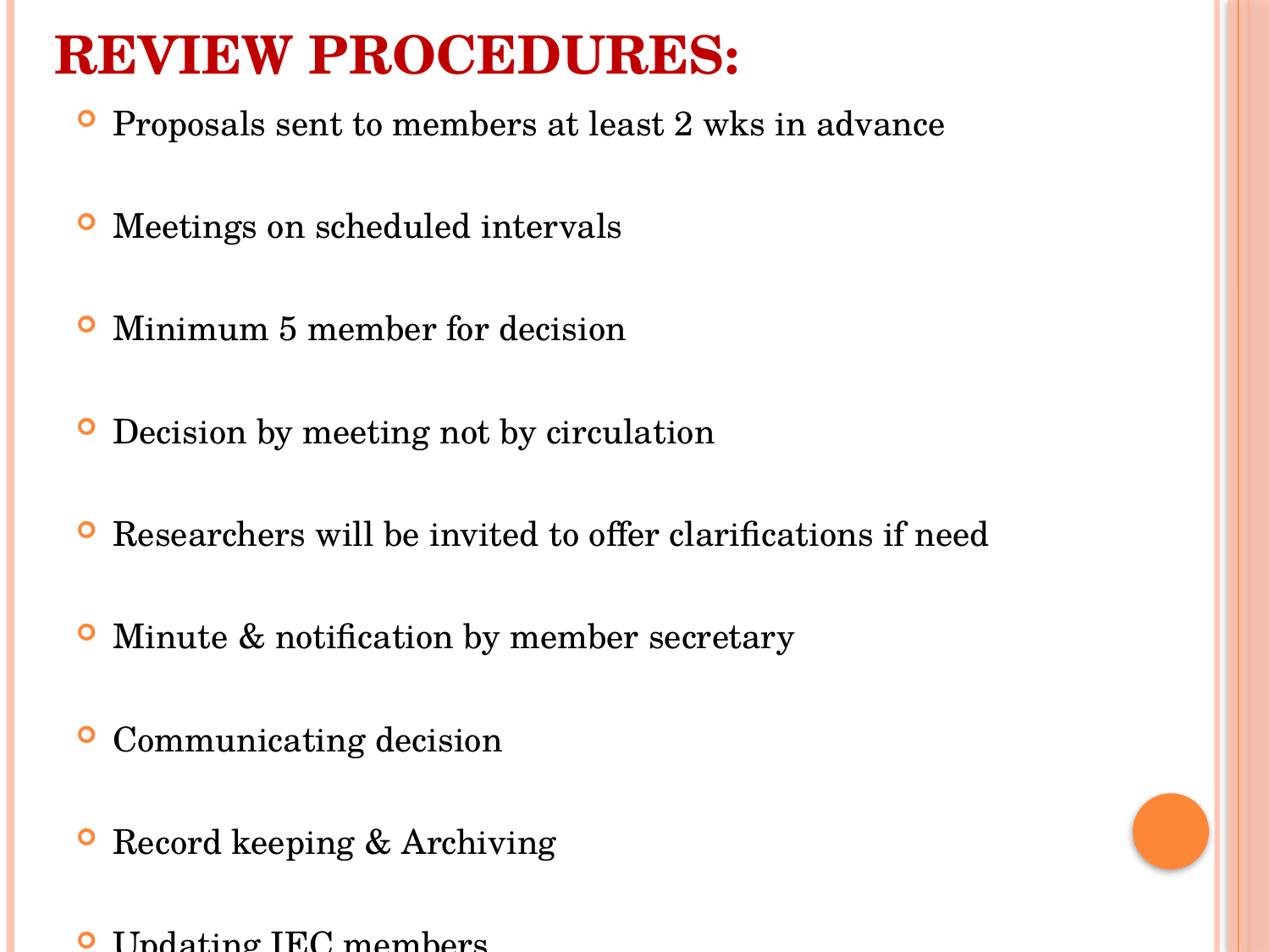

# Review procedures:
Proposals sent to members at least 2 wks in advance

Meetings on scheduled intervals

Minimum 5 member for decision

Decision by meeting not by circulation

Researchers will be invited to offer clarifications if need

Minute & notification by member secretary

Communicating decision

Record keeping & Archiving

Updating IEC members